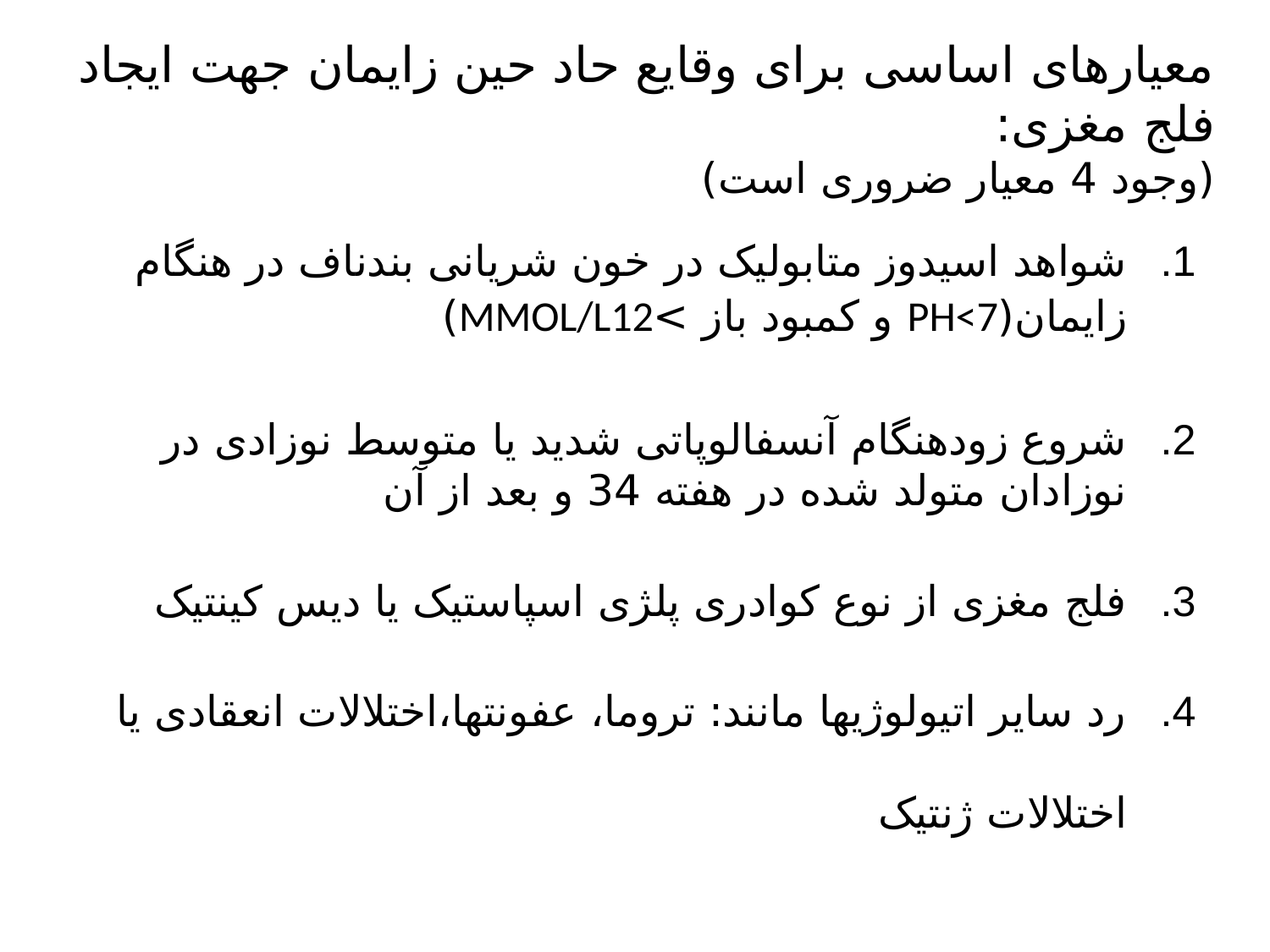

# معیارهای اساسی برای وقایع حاد حین زایمان جهت ایجاد فلج مغزی: (وجود 4 معیار ضروری است)
شواهد اسیدوز متابولیک در خون شریانی بندناف در هنگام زایمان(PH<7 و کمبود باز >MMOL/L12)

شروع زودهنگام آنسفالوپاتی شدید یا متوسط نوزادی در نوزادان متولد شده در هفته 34 و بعد از آن
فلج مغزی از نوع کوادری پلژی اسپاستیک یا دیس کینتیک
رد سایر اتیولوژیها مانند: تروما، عفونتها،اختلالات انعقادی یا اختلالات ژنتیک